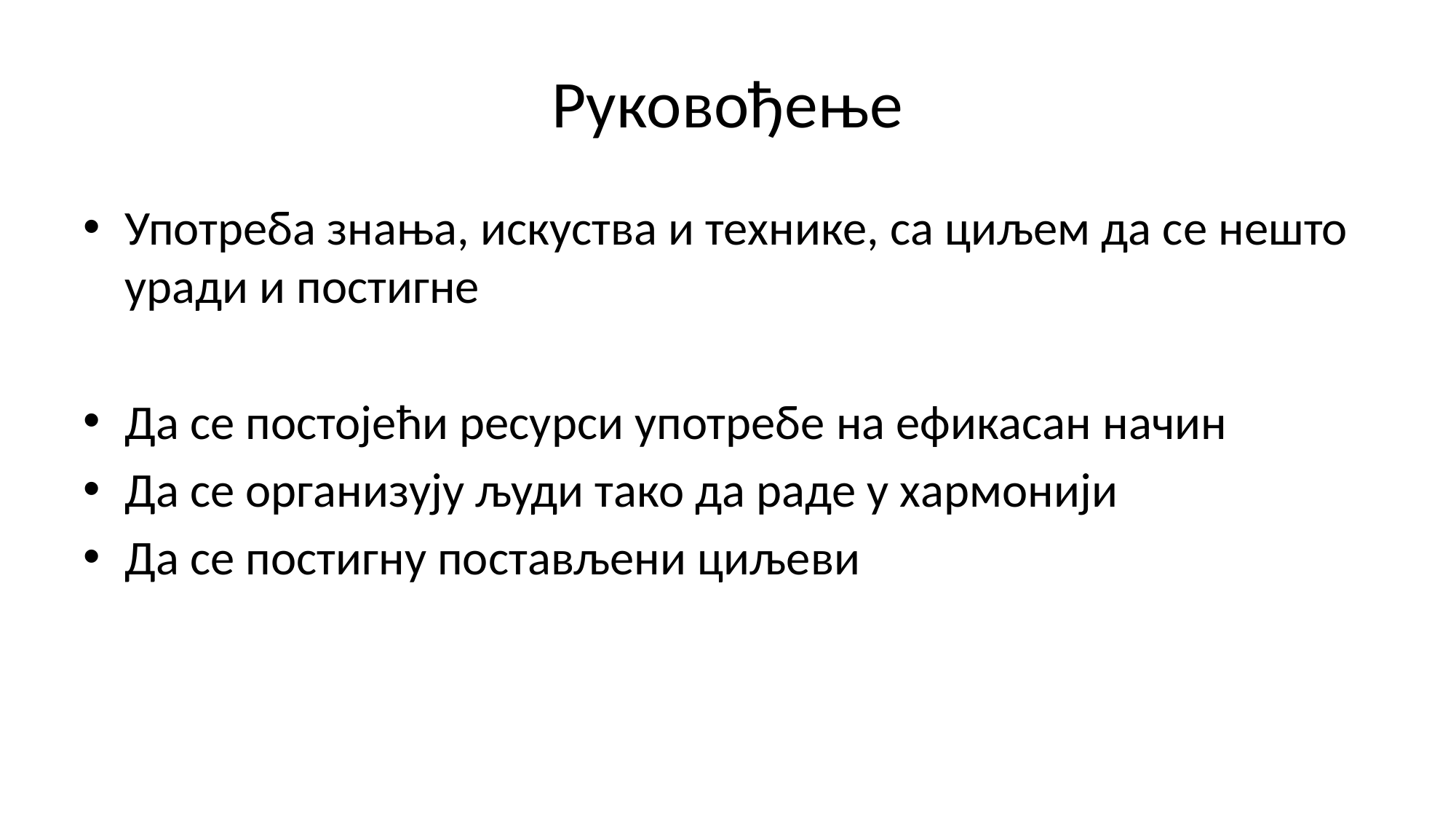

# Руковођење
Употреба знања, искуства и технике, са циљем да се нешто уради и постигне

Да се постојећи ресурси употребе на ефикасан начин
Да се организују људи тако да раде у хармонији
Да се постигну постављени циљеви